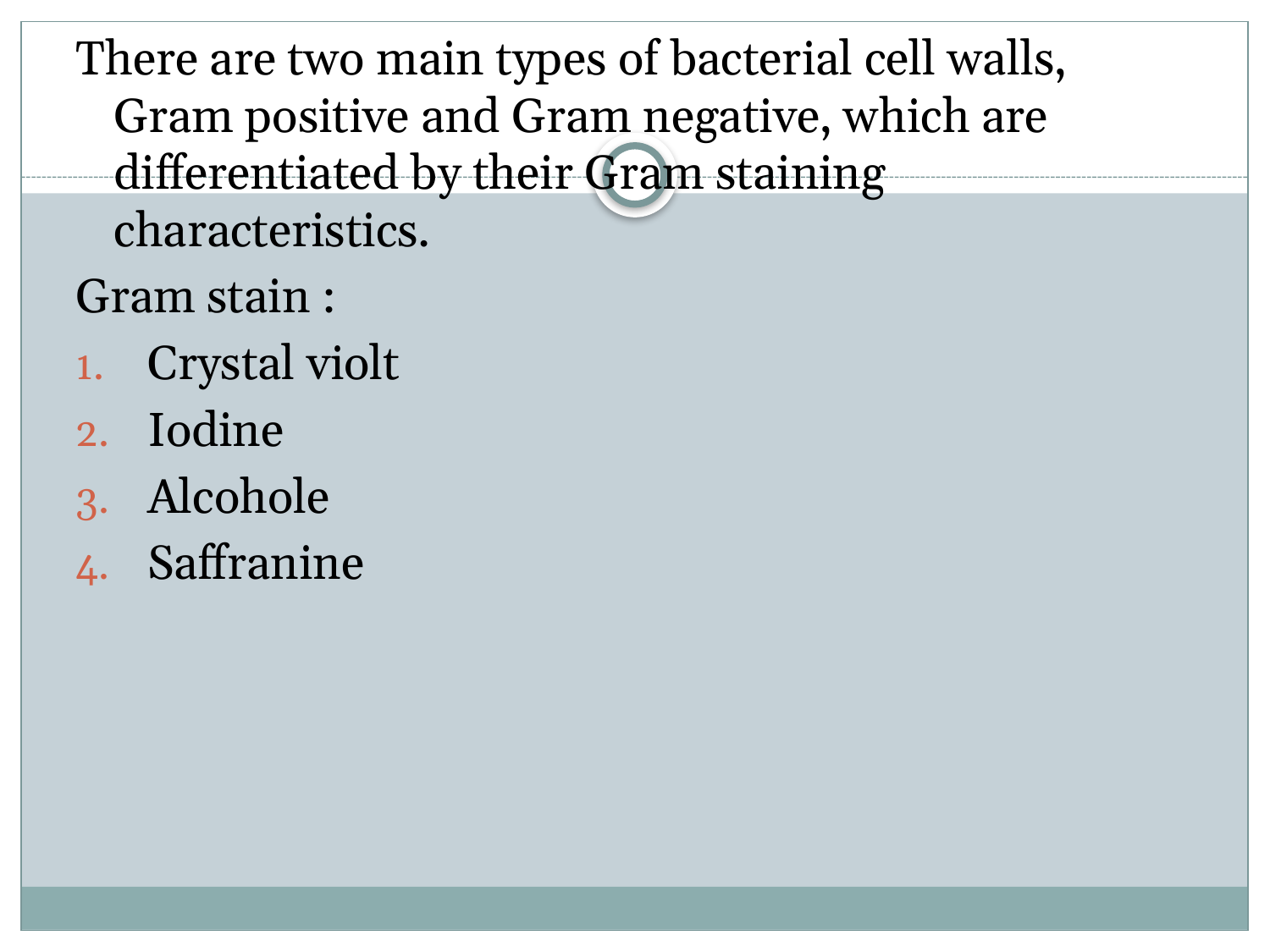

There are two main types of bacterial cell walls, Gram positive and Gram negative, which are differentiated by their Gram staining characteristics.
Gram stain :
Crystal violt
Iodine
Alcohole
Saffranine

#